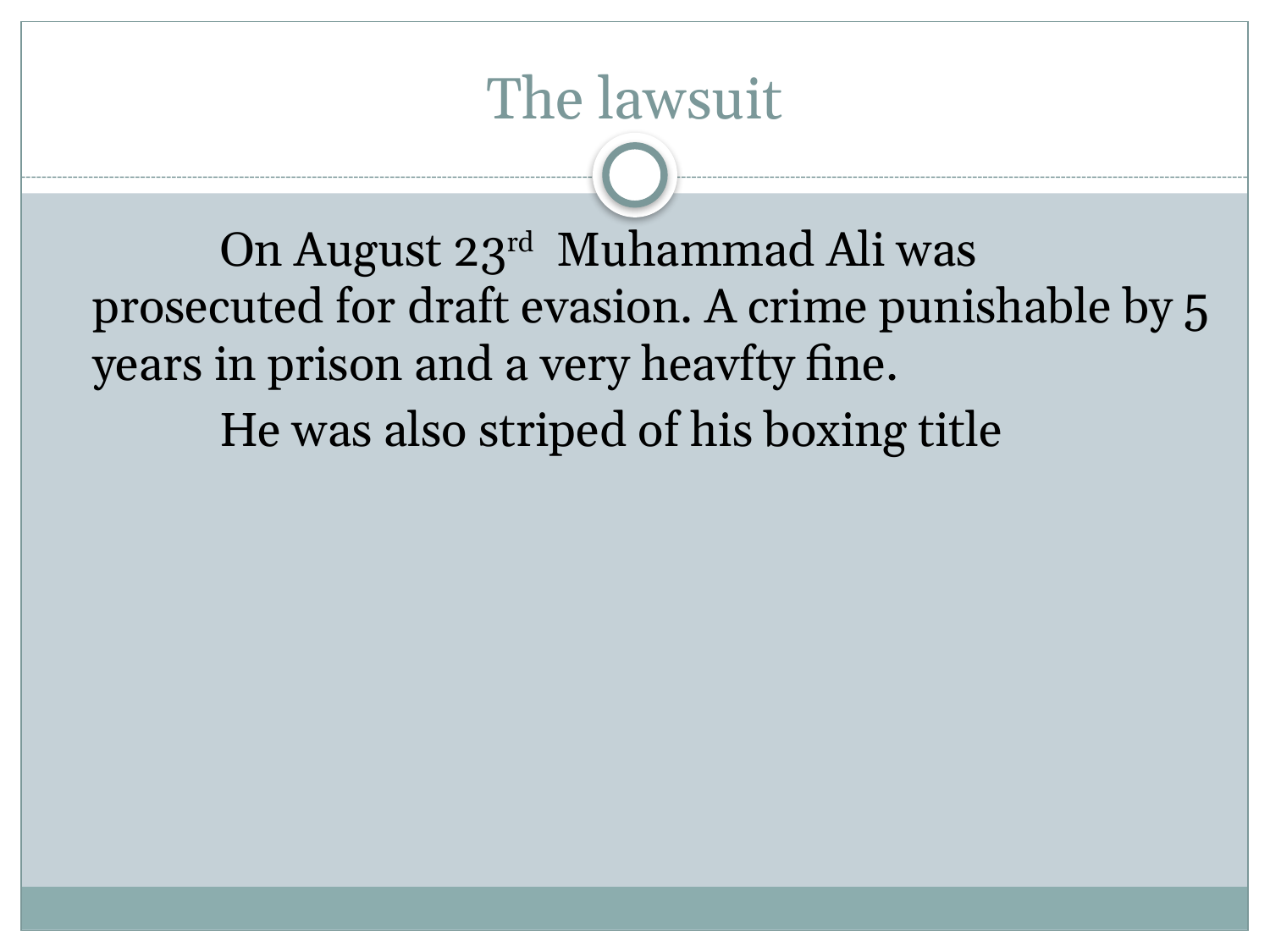

# The lawsuit
		On August 23rd  Muhammad Ali was prosecuted for draft evasion. A crime punishable by 5 years in prison and a very heavfty fine.
		He was also striped of his boxing title